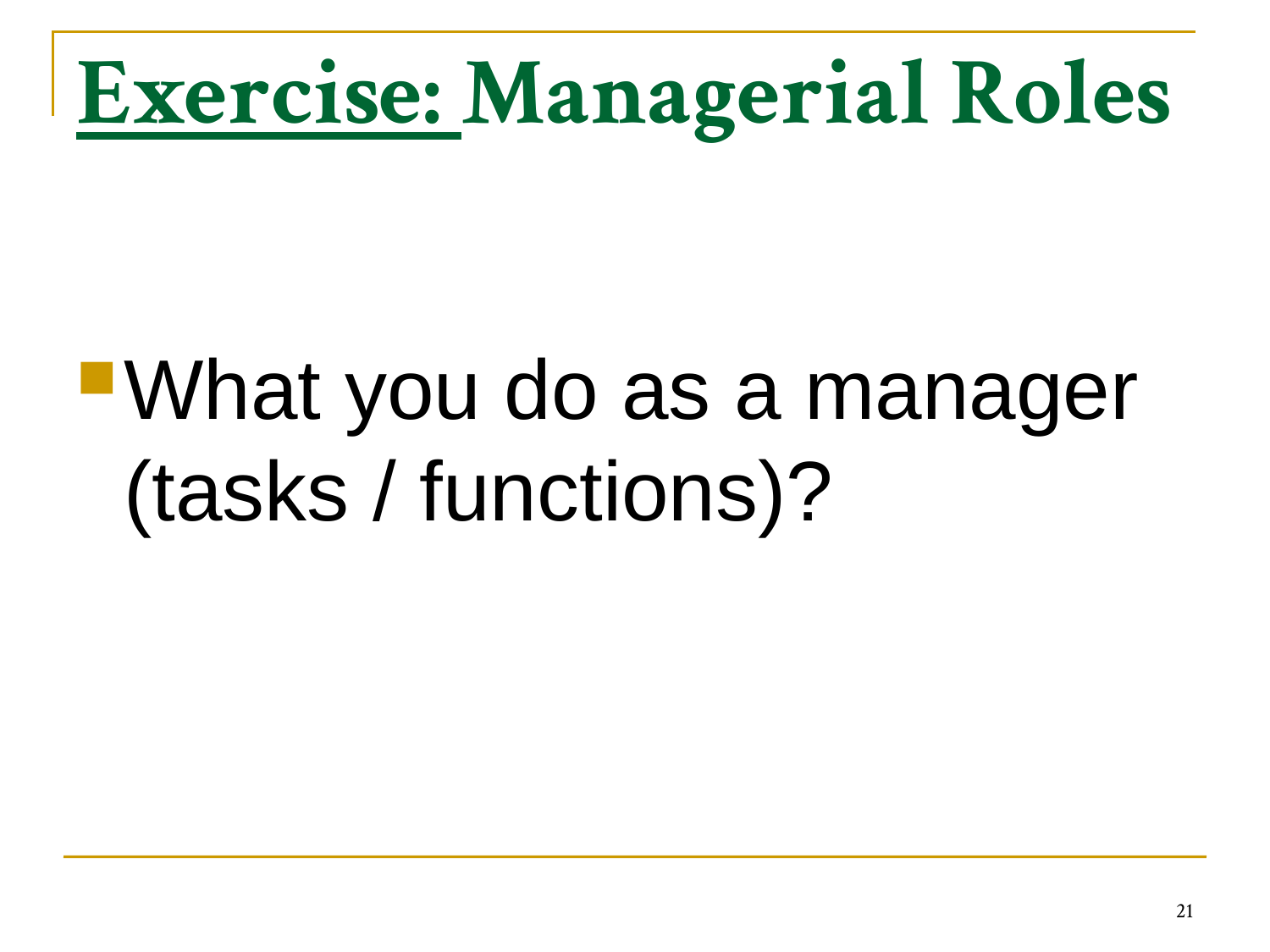

# Exercise: Managerial Roles
What you do as a manager (tasks / functions)?
21